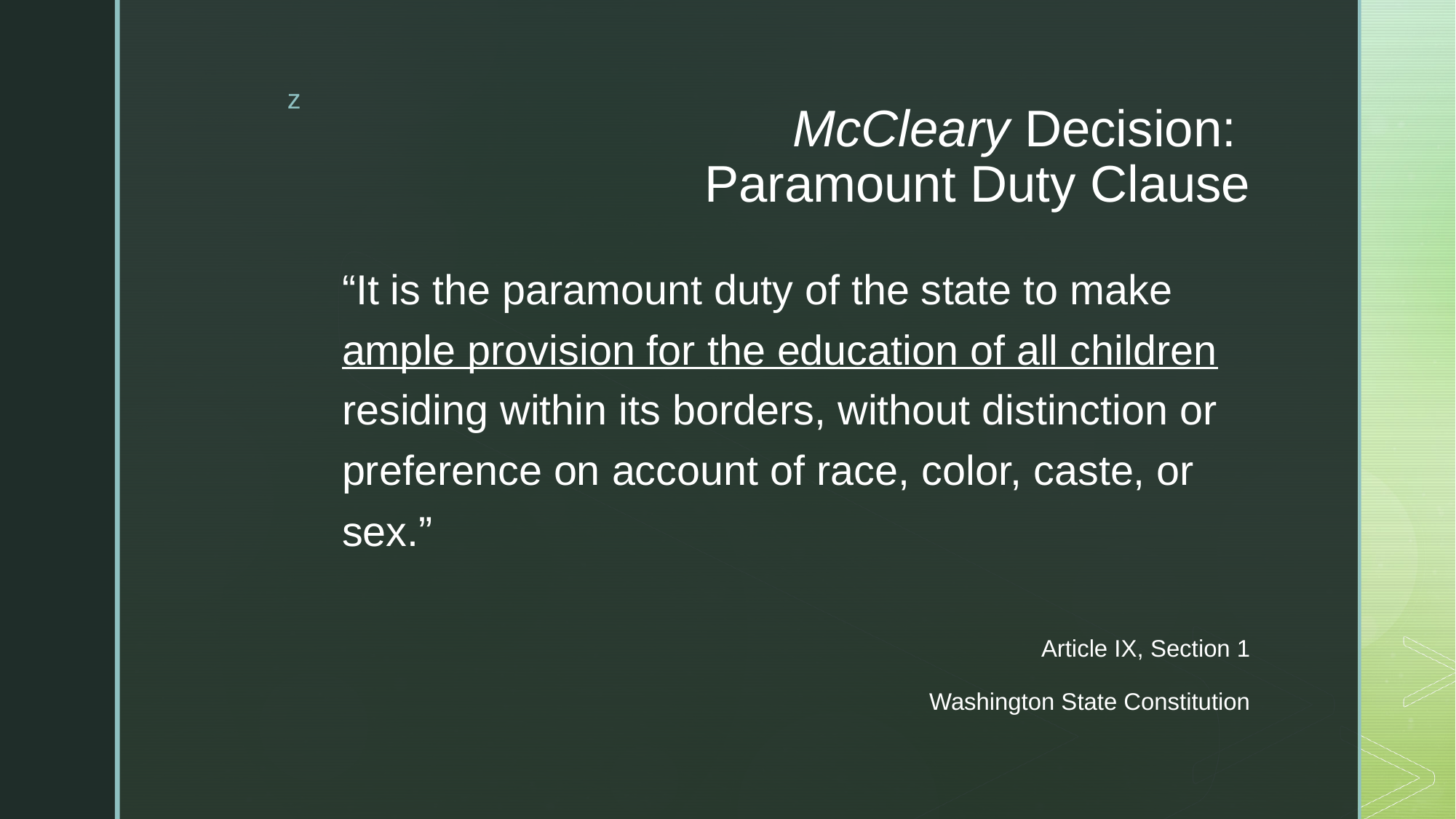

# McCleary Decision: Paramount Duty Clause
“It is the paramount duty of the state to make ample provision for the education of all children residing within its borders, without distinction or preference on account of race, color, caste, or sex.”

Article IX, Section 1
Washington State Constitution